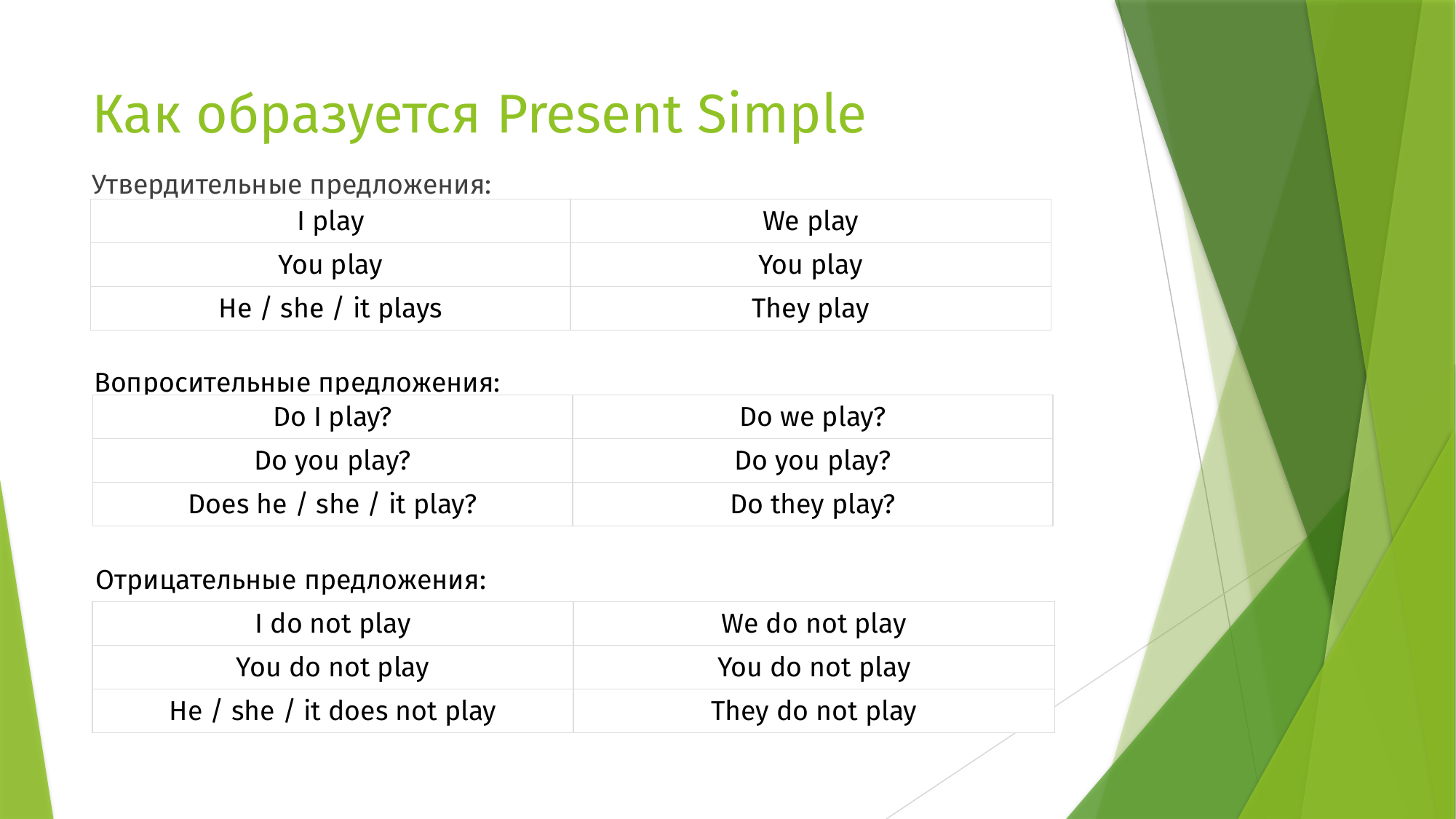

# Как образуется Present Simple
Утвердительные предложения:

| I play | We play |
| --- | --- |
| You play | You play |
| He / she / it plays | They play |
Вопросительные предложения:
| Do I play? | Do we play? |
| --- | --- |
| Do you play? | Do you play? |
| Does he / she / it play? | Do they play? |
Отрицательные предложения:
| I do not play | We do not play |
| --- | --- |
| You do not play | You do not play |
| He / she / it does not play | They do not play |